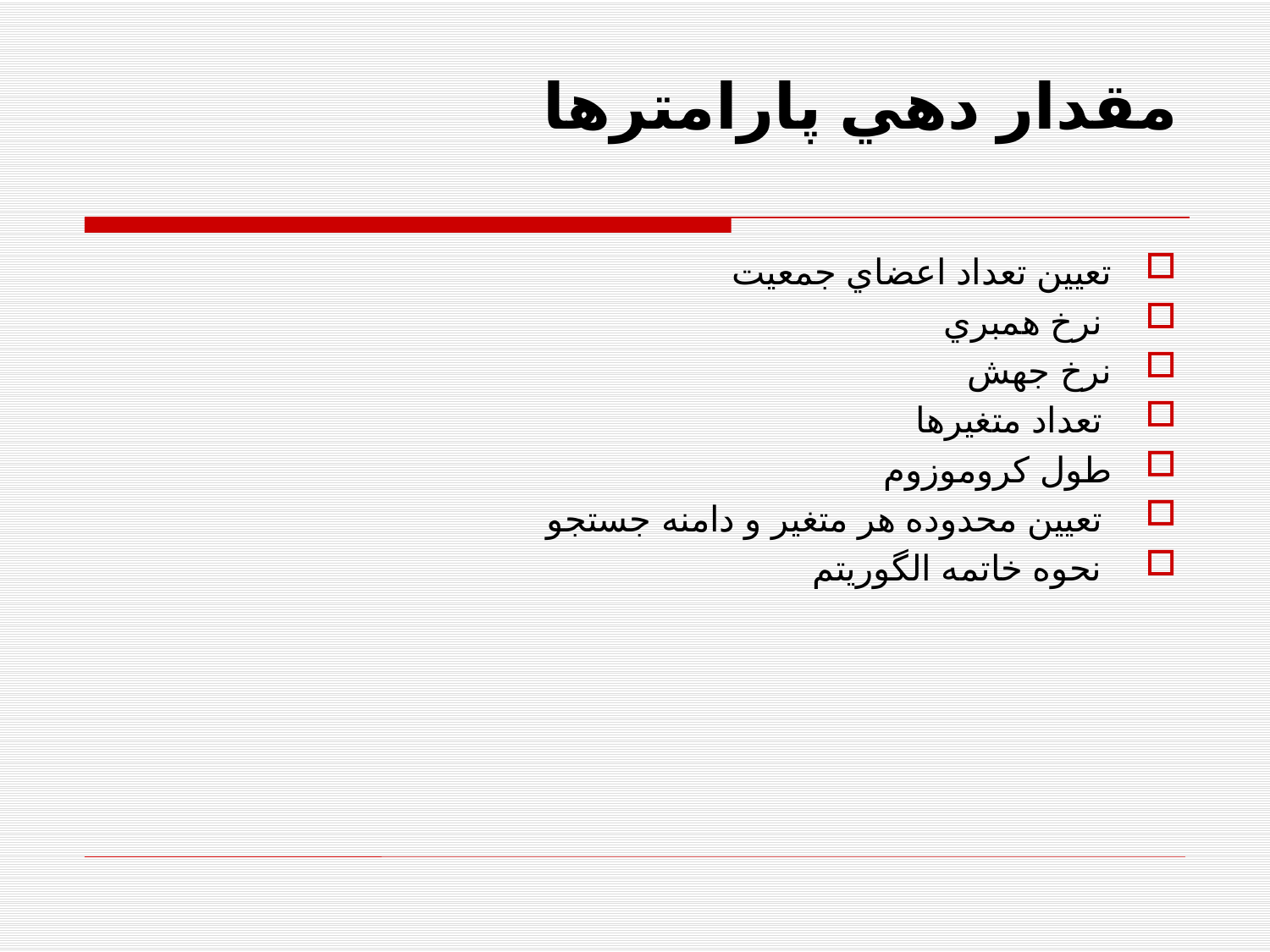

# مقدار دهي پارامترها
تعيين تعداد اعضاي جمعيت
 نرخ همبري
نرخ جهش
 تعداد متغيرها
طول کروموزوم
 تعيين محدوده هر متغير و دامنه جستجو
 نحوه خاتمه الگوريتم